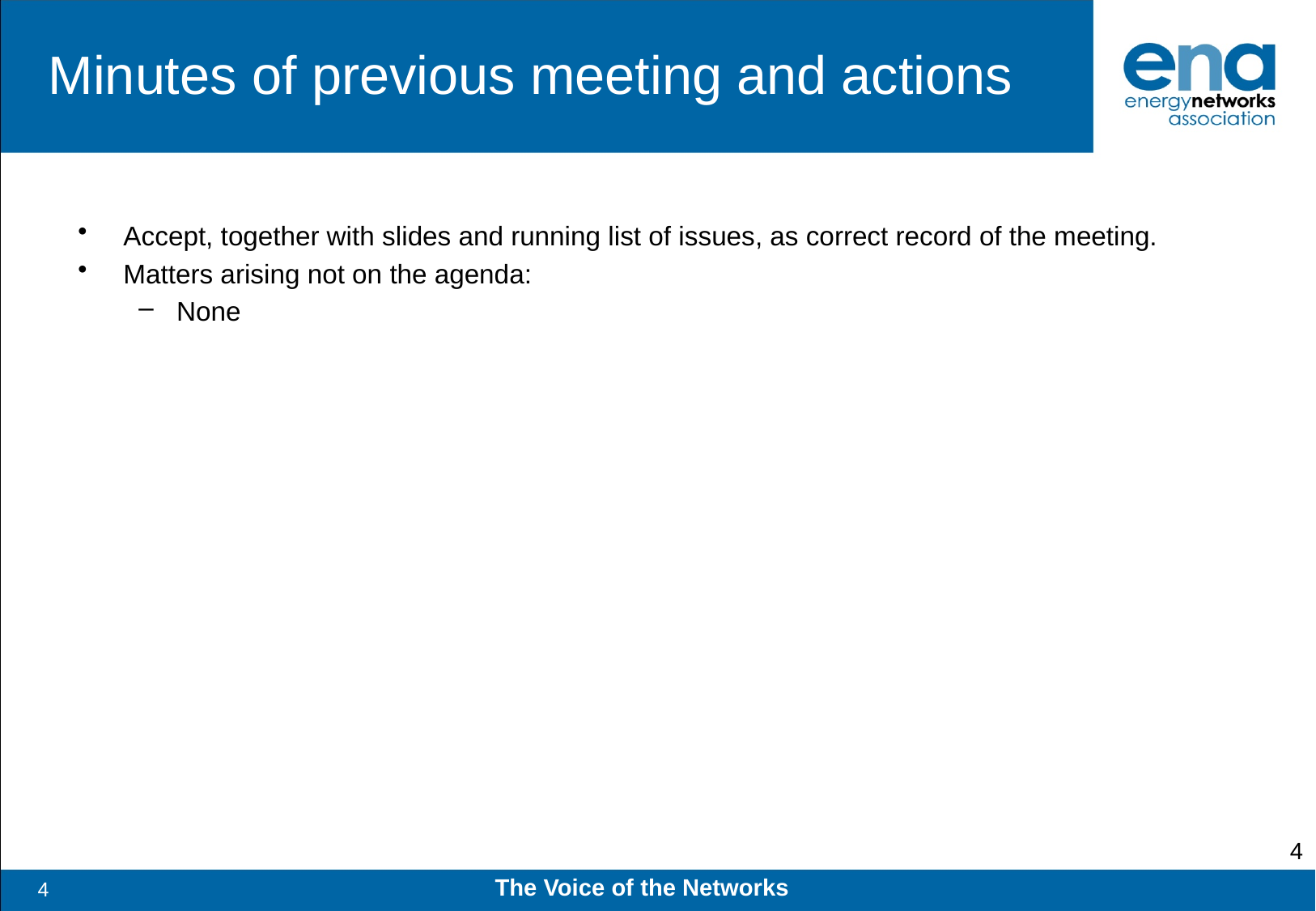

# Minutes of previous meeting and actions
Accept, together with slides and running list of issues, as correct record of the meeting.
Matters arising not on the agenda:
None

4